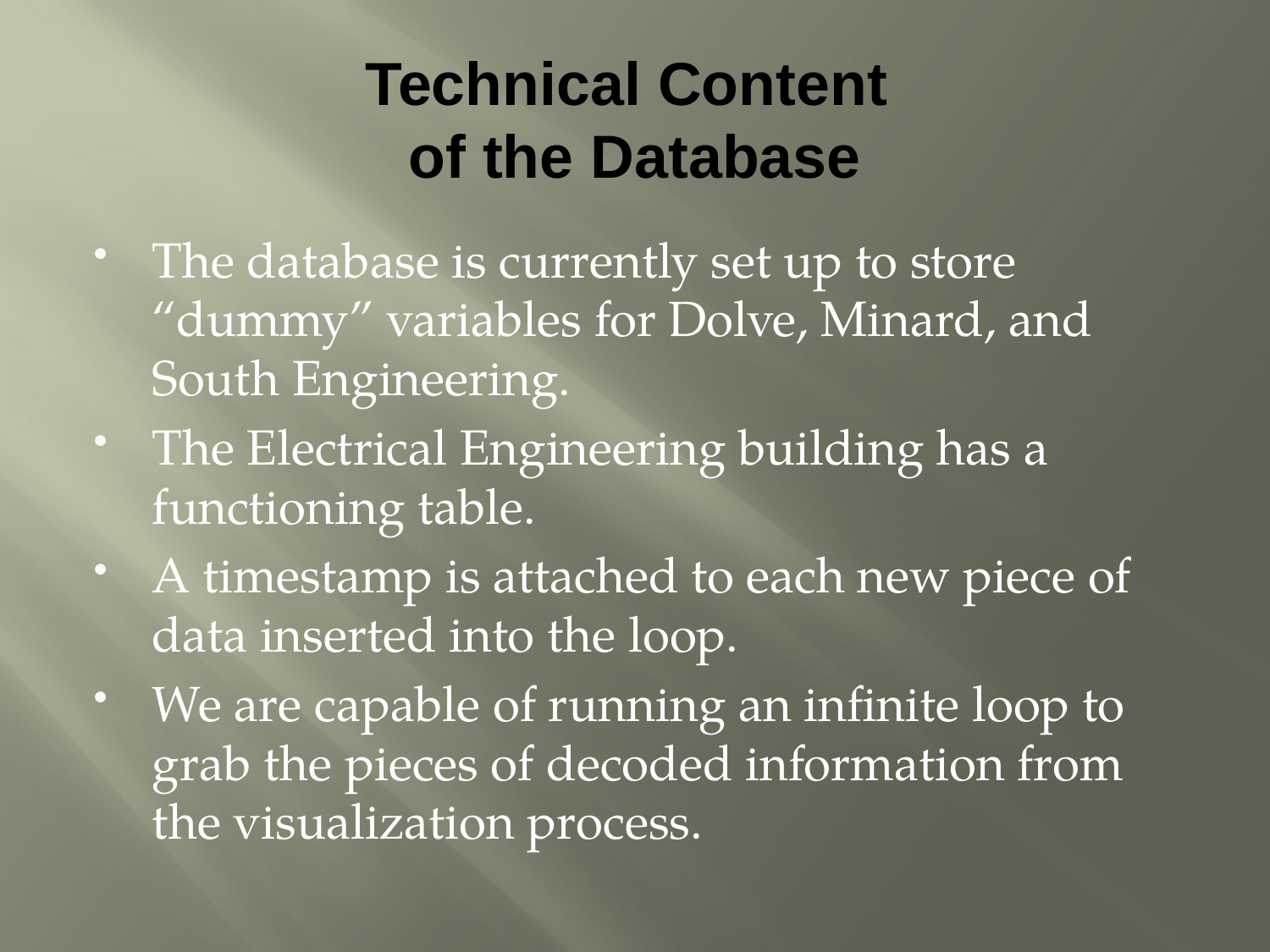

# Technical Content of the Database
The database is currently set up to store “dummy” variables for Dolve, Minard, and South Engineering.
The Electrical Engineering building has a functioning table.
A timestamp is attached to each new piece of data inserted into the loop.
We are capable of running an infinite loop to grab the pieces of decoded information from the visualization process.